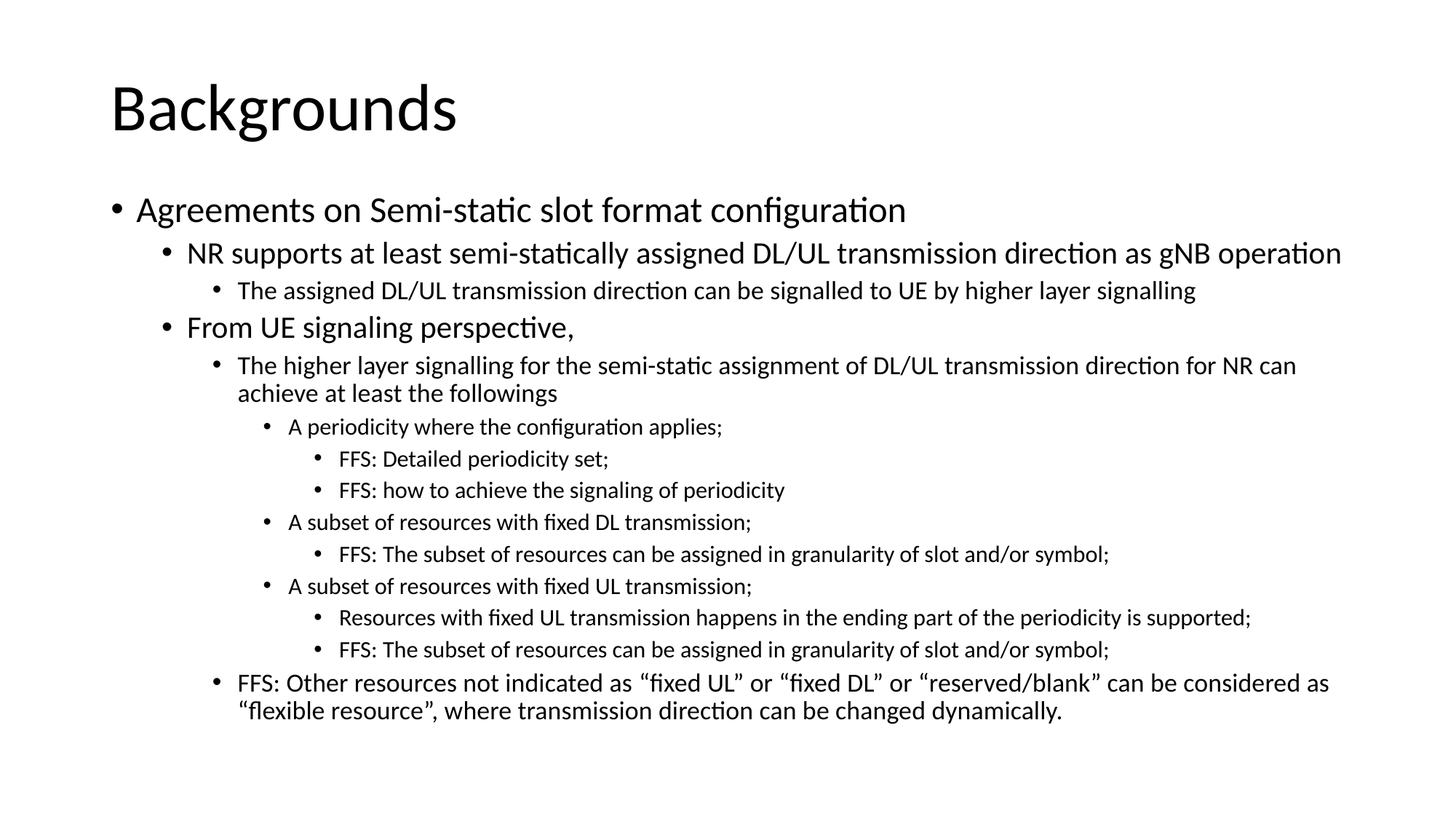

# Backgrounds
Agreements on Semi-static slot format configuration
NR supports at least semi-statically assigned DL/UL transmission direction as gNB operation
The assigned DL/UL transmission direction can be signalled to UE by higher layer signalling
From UE signaling perspective,
The higher layer signalling for the semi-static assignment of DL/UL transmission direction for NR can achieve at least the followings
A periodicity where the configuration applies;
FFS: Detailed periodicity set;
FFS: how to achieve the signaling of periodicity
A subset of resources with fixed DL transmission;
FFS: The subset of resources can be assigned in granularity of slot and/or symbol;
A subset of resources with fixed UL transmission;
Resources with fixed UL transmission happens in the ending part of the periodicity is supported;
FFS: The subset of resources can be assigned in granularity of slot and/or symbol;
FFS: Other resources not indicated as “fixed UL” or “fixed DL” or “reserved/blank” can be considered as “flexible resource”, where transmission direction can be changed dynamically.